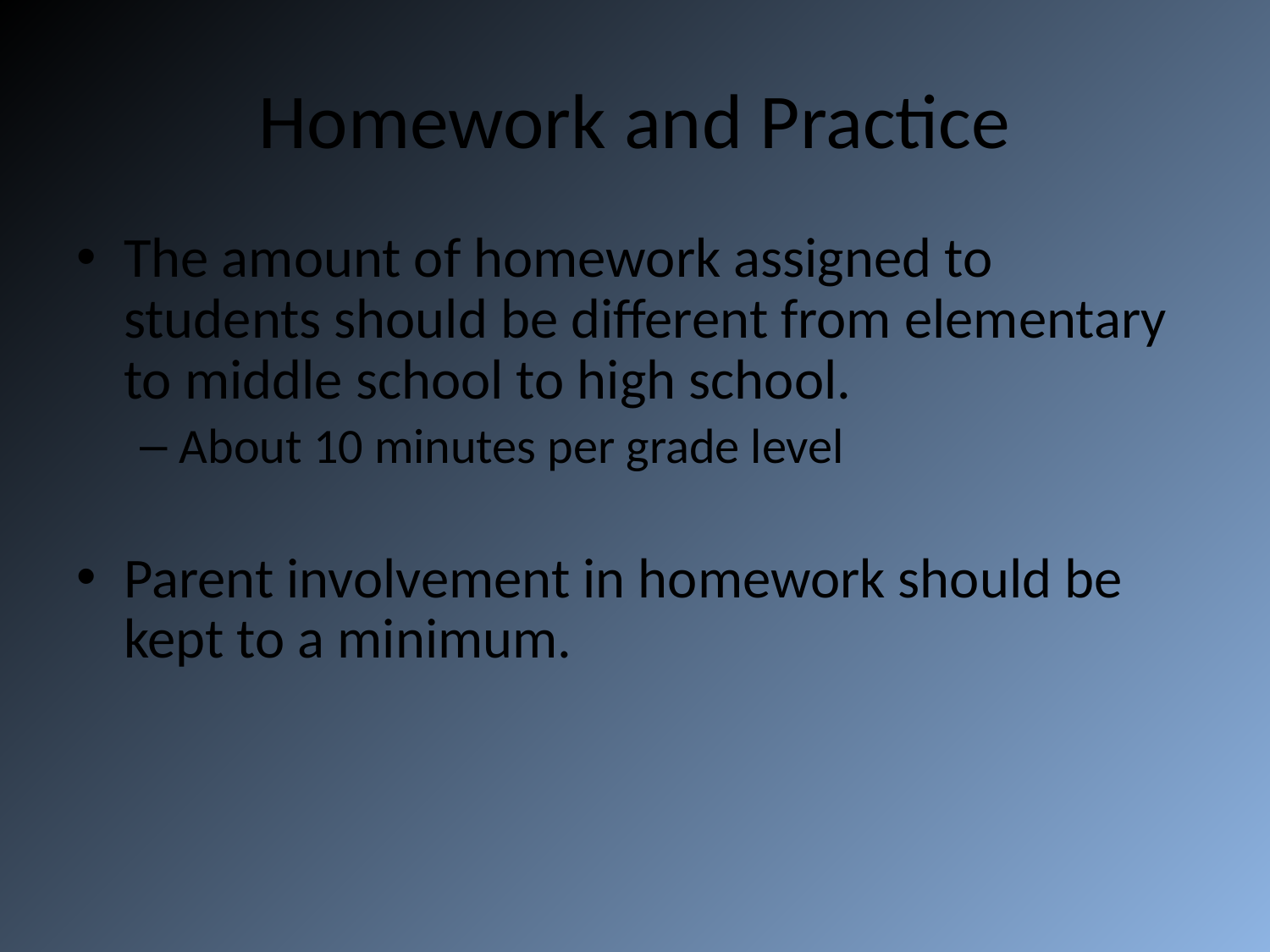

# Homework and Practice
The amount of homework assigned to students should be different from elementary to middle school to high school.
About 10 minutes per grade level

Parent involvement in homework should be kept to a minimum.